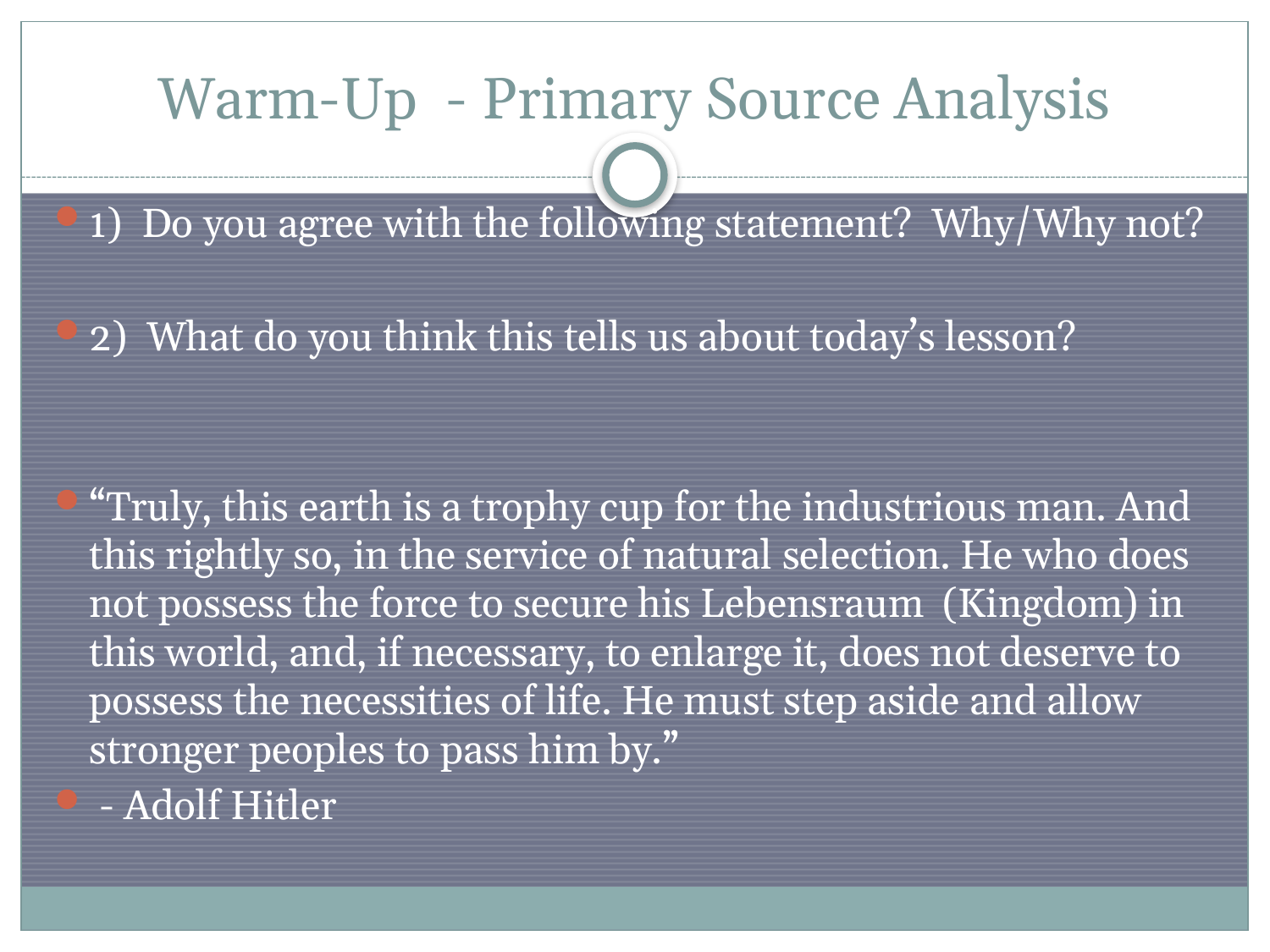

# Warm-Up  - Primary Source Analysis
1)  Do you agree with the following statement?  Why/Why not?

2)  What do you think this tells us about today’s lesson?

“Truly, this earth is a trophy cup for the industrious man. And this rightly so, in the service of natural selection. He who does not possess the force to secure his Lebensraum  (Kingdom) in this world, and, if necessary, to enlarge it, does not deserve to possess the necessities of life. He must step aside and allow stronger peoples to pass him by.”
 - Adolf Hitler